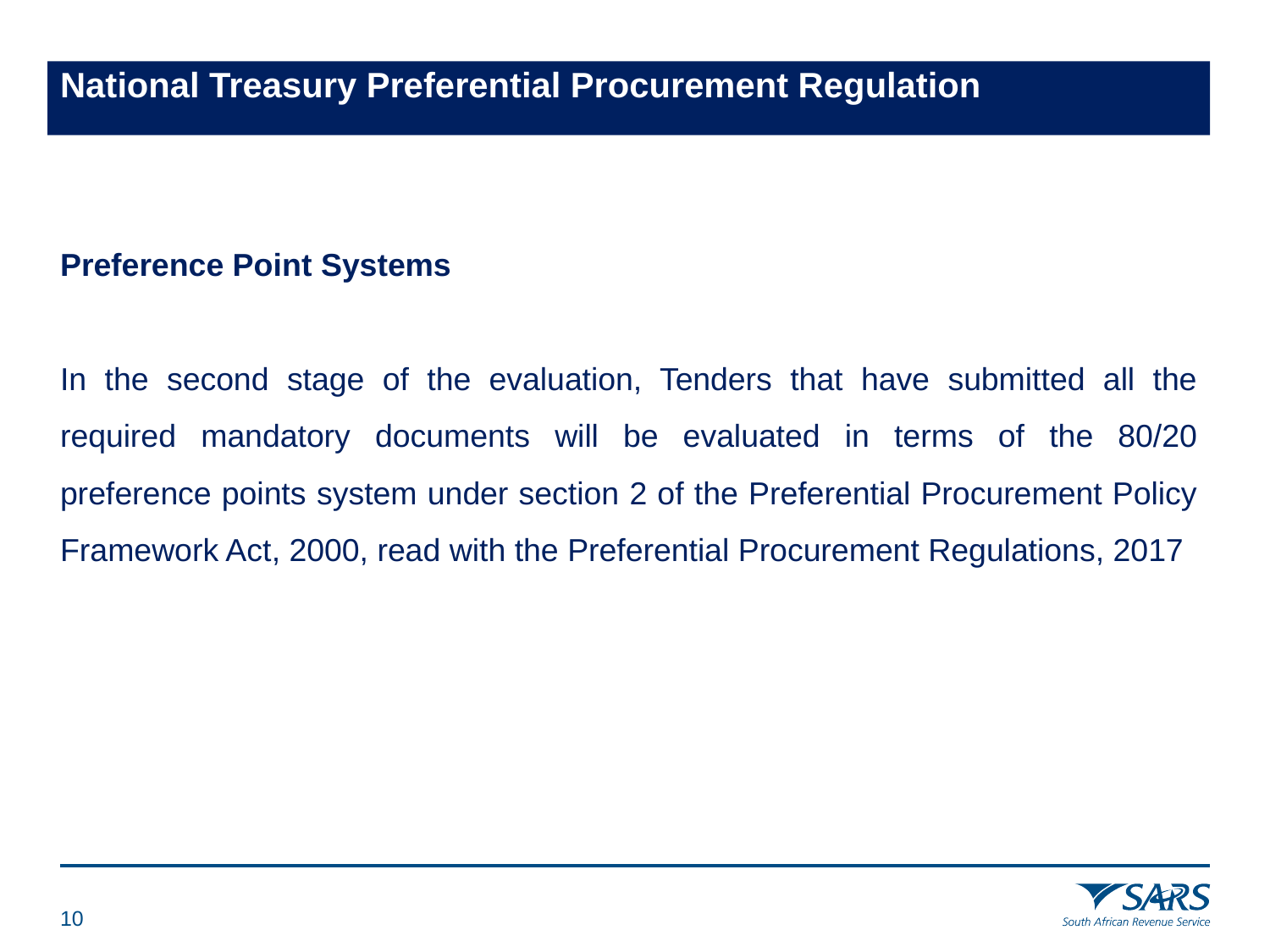

# National Treasury Preferential Procurement Regulation
Preference Point Systems

In the second stage of the evaluation, Tenders that have submitted all the required mandatory documents will be evaluated in terms of the 80/20 preference points system under section 2 of the Preferential Procurement Policy Framework Act, 2000, read with the Preferential Procurement Regulations, 2017
10